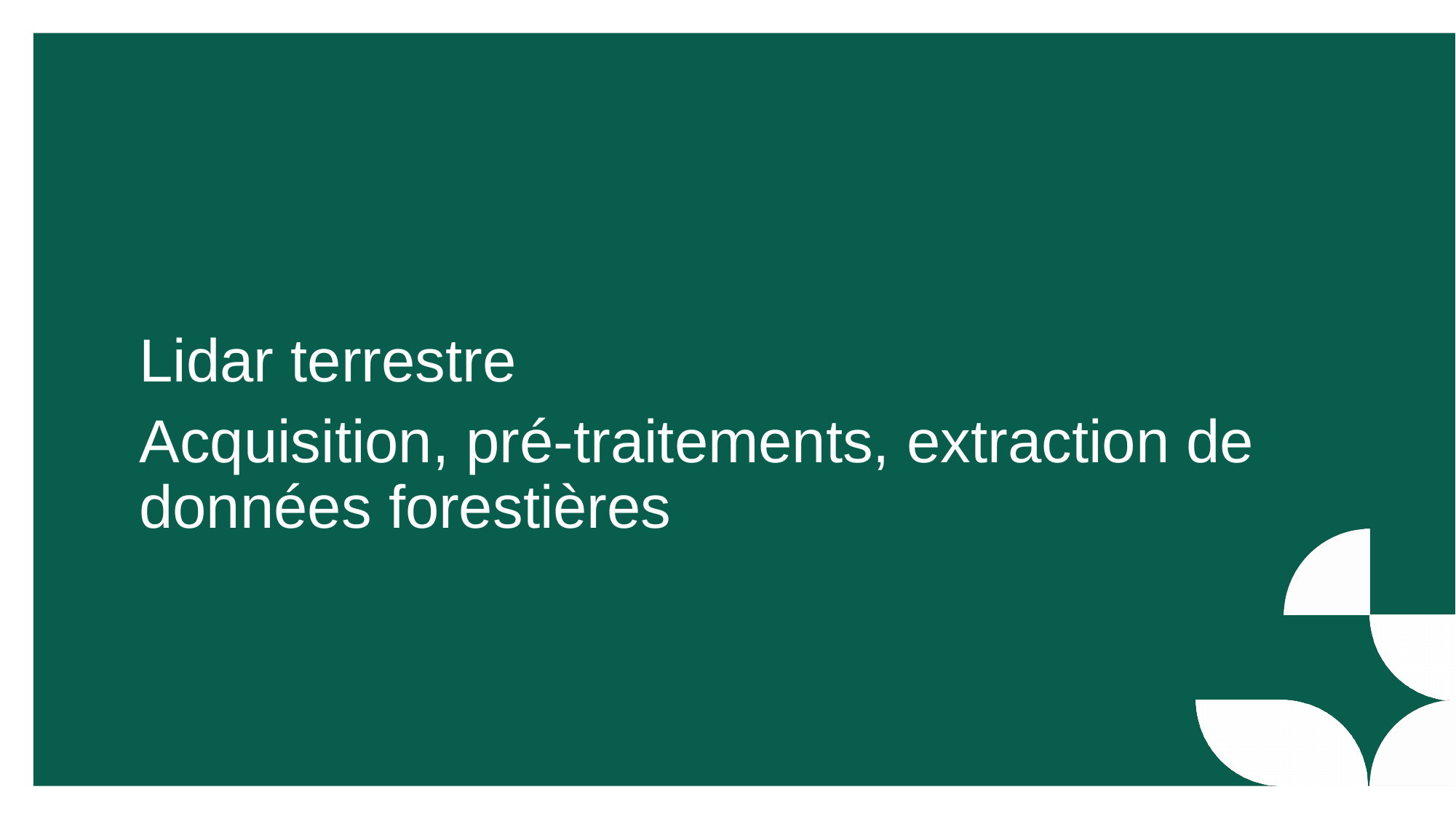

Lidar terrestre
Acquisition, pré-traitements, extraction de données forestières